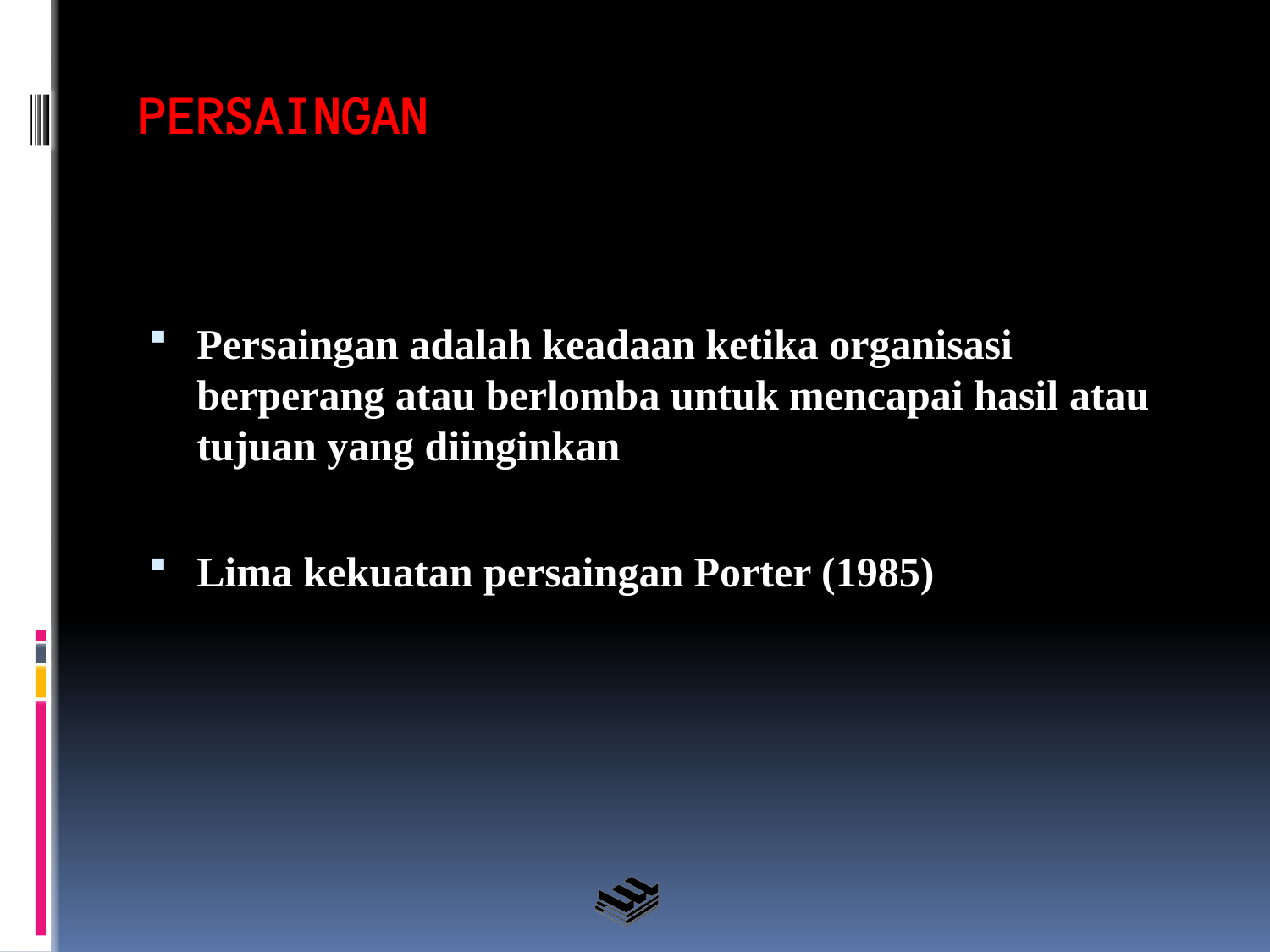

# PERSAINGAN

Persaingan adalah keadaan ketika organisasi berperang atau berlomba untuk mencapai hasil atau tujuan yang diinginkan

Lima kekuatan persaingan Porter (1985)